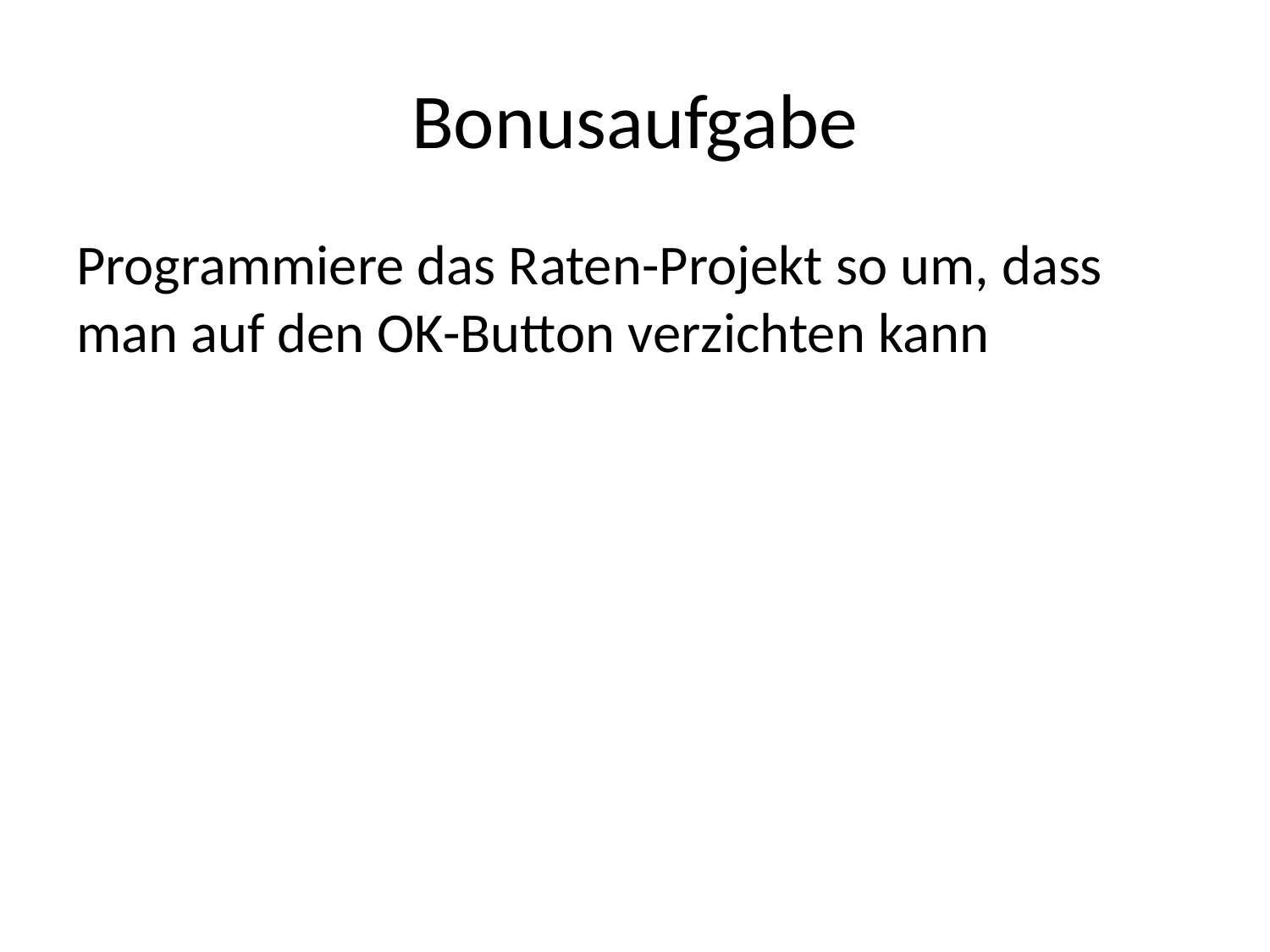

# Bonusaufgabe
Programmiere das Raten-Projekt so um, dass man auf den OK-Button verzichten kann